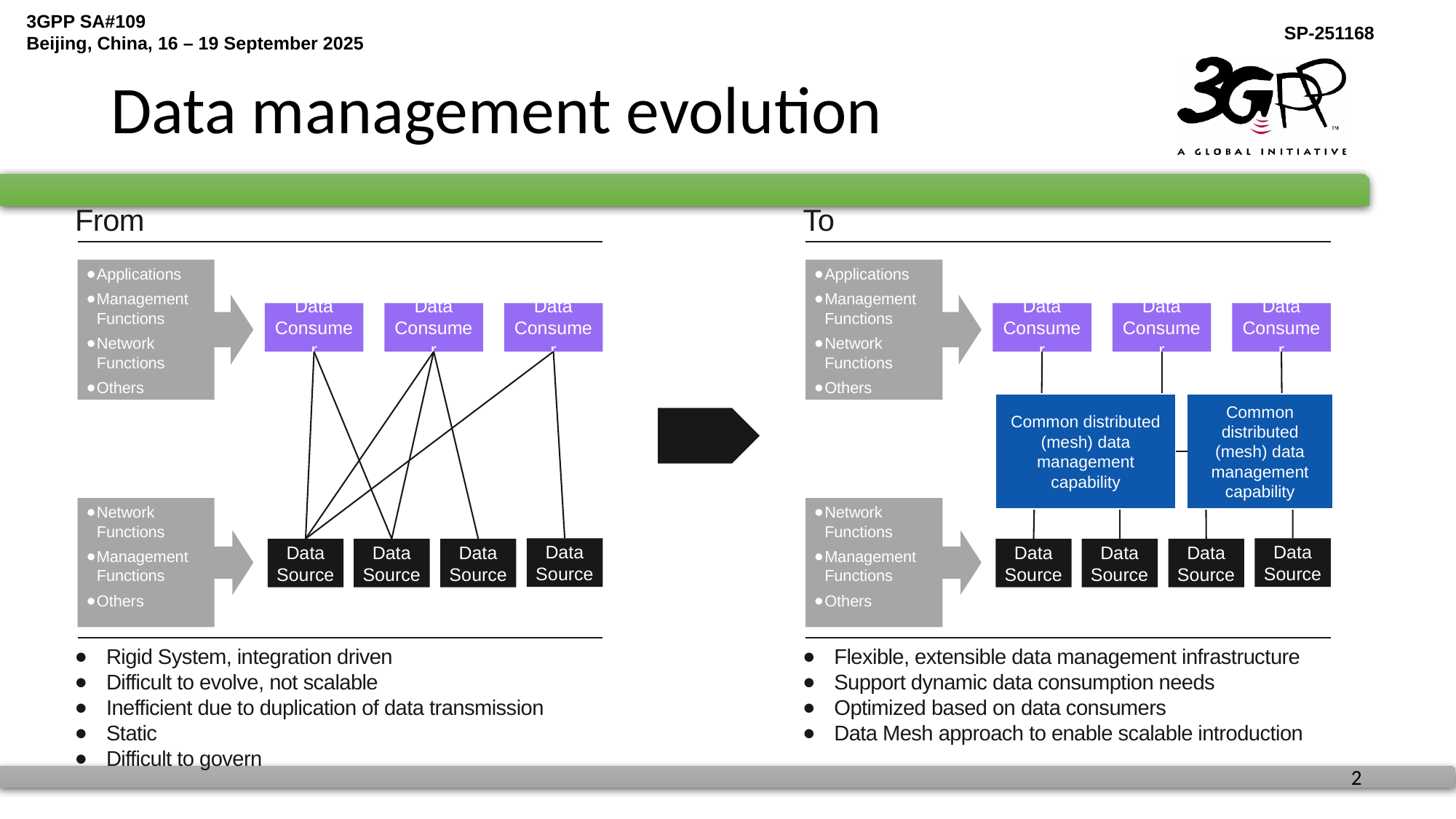

# Data management evolution
From
To
Applications
Management Functions
Network Functions
Others
Applications
Management Functions
Network Functions
Others
Data Consumer
Data Consumer
Data Consumer
Data Consumer
Data Consumer
Data Consumer
Common distributed (mesh) data management capability

Common distributed (mesh) data management capability

Network Functions
Management Functions
Others
Network Functions
Management Functions
Others

Data Source
Data Source
Data Source
Data Source
Data Source
Data Source
Data Source
Data Source
Rigid System, integration driven
Difficult to evolve, not scalable
Inefficient due to duplication of data transmission
Static
Difficult to govern

Flexible, extensible data management infrastructure
Support dynamic data consumption needs
Optimized based on data consumers
Data Mesh approach to enable scalable introduction